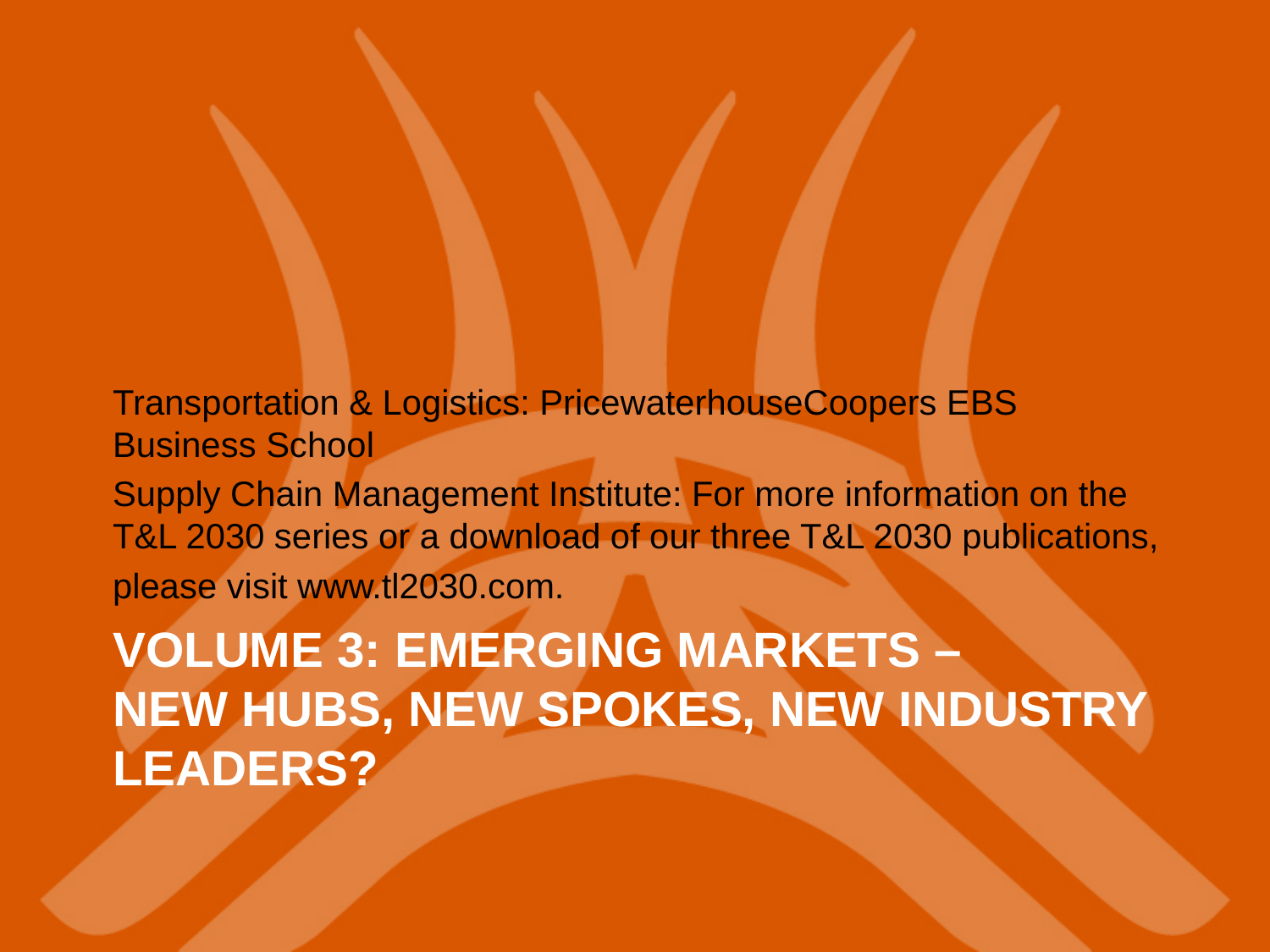

Transportation & Logistics: PricewaterhouseCoopers EBS Business School
Supply Chain Management Institute: For more information on the T&L 2030 series or a download of our three T&L 2030 publications,
please visit www.tl2030.com.
# Volume 3: Emerging Markets – New hubs, new spokes, new industry leaders?